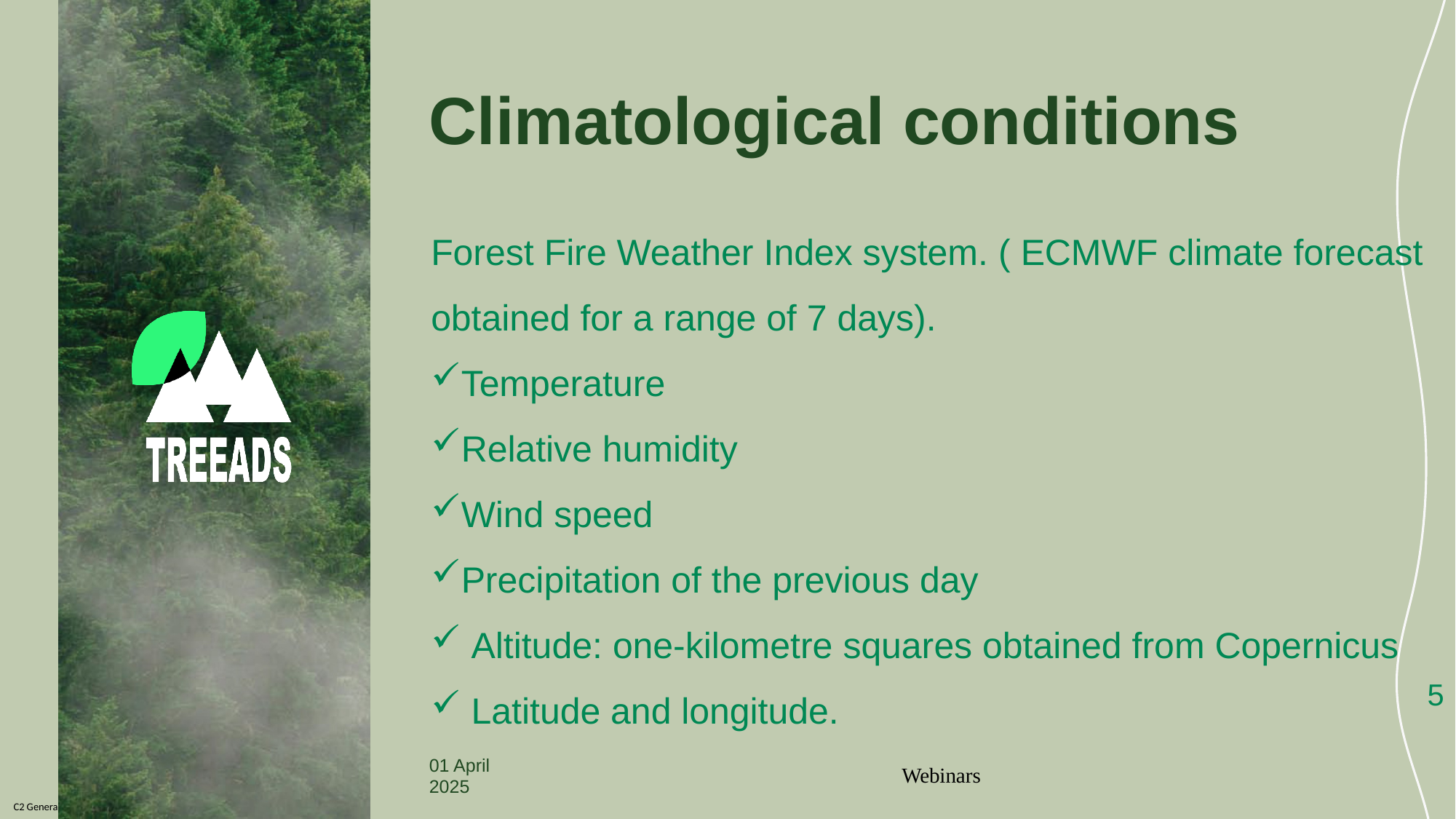

# Climatological conditions
Forest Fire Weather Index system. ( ECMWF climate forecast obtained for a range of 7 days).
Temperature
Relative humidity
Wind speed
Precipitation of the previous day
 Altitude: one-kilometre squares obtained from Copernicus
 Latitude and longitude.
5
Webinars
01 April 2025